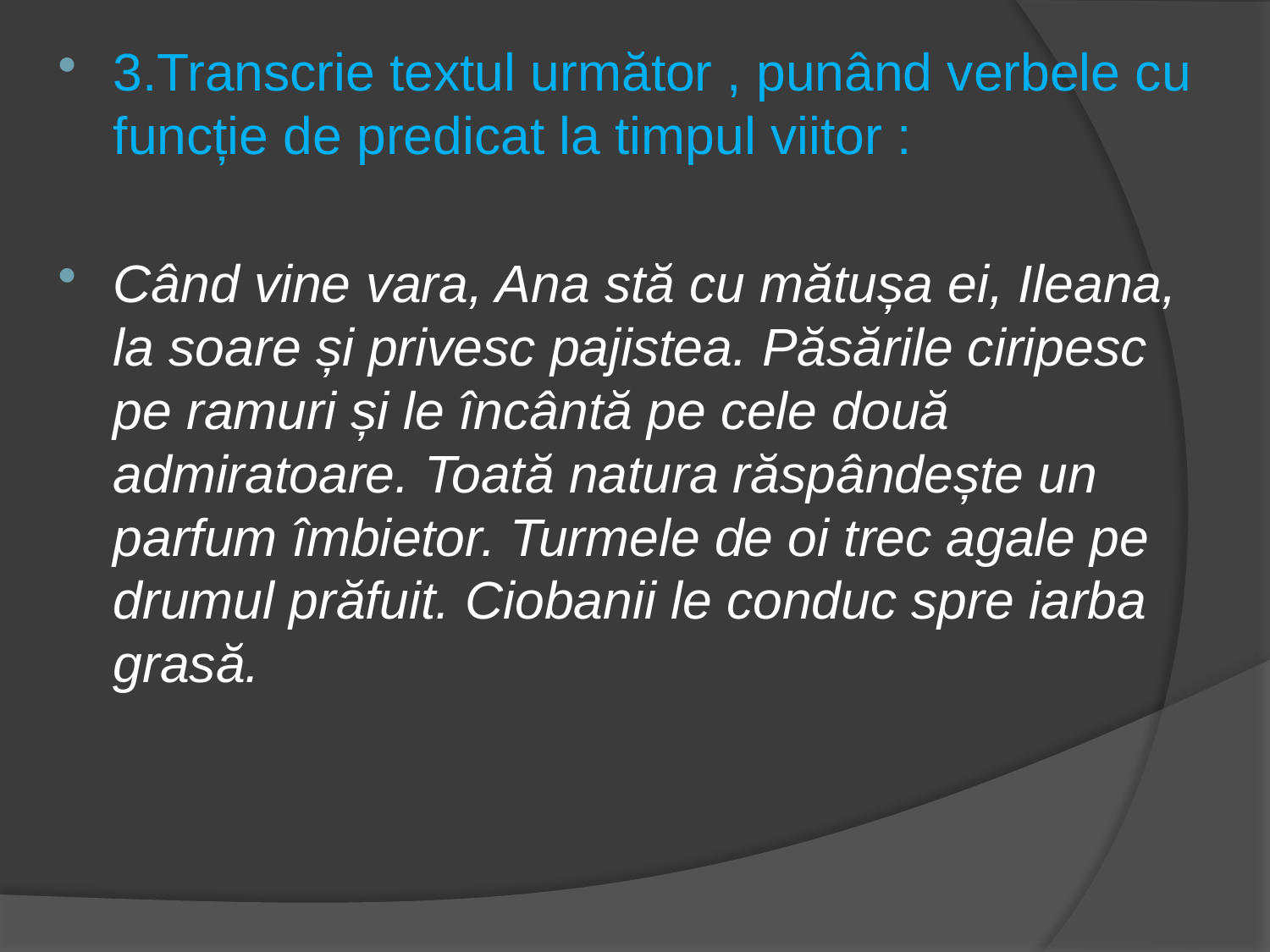

3.Transcrie textul următor , punând verbele cu funcție de predicat la timpul viitor :

Când vine vara, Ana stă cu mătușa ei, Ileana, la soare și privesc pajistea. Păsările ciripesc pe ramuri și le încântă pe cele două admiratoare. Toată natura răspândește un parfum îmbietor. Turmele de oi trec agale pe drumul prăfuit. Ciobanii le conduc spre iarba grasă.